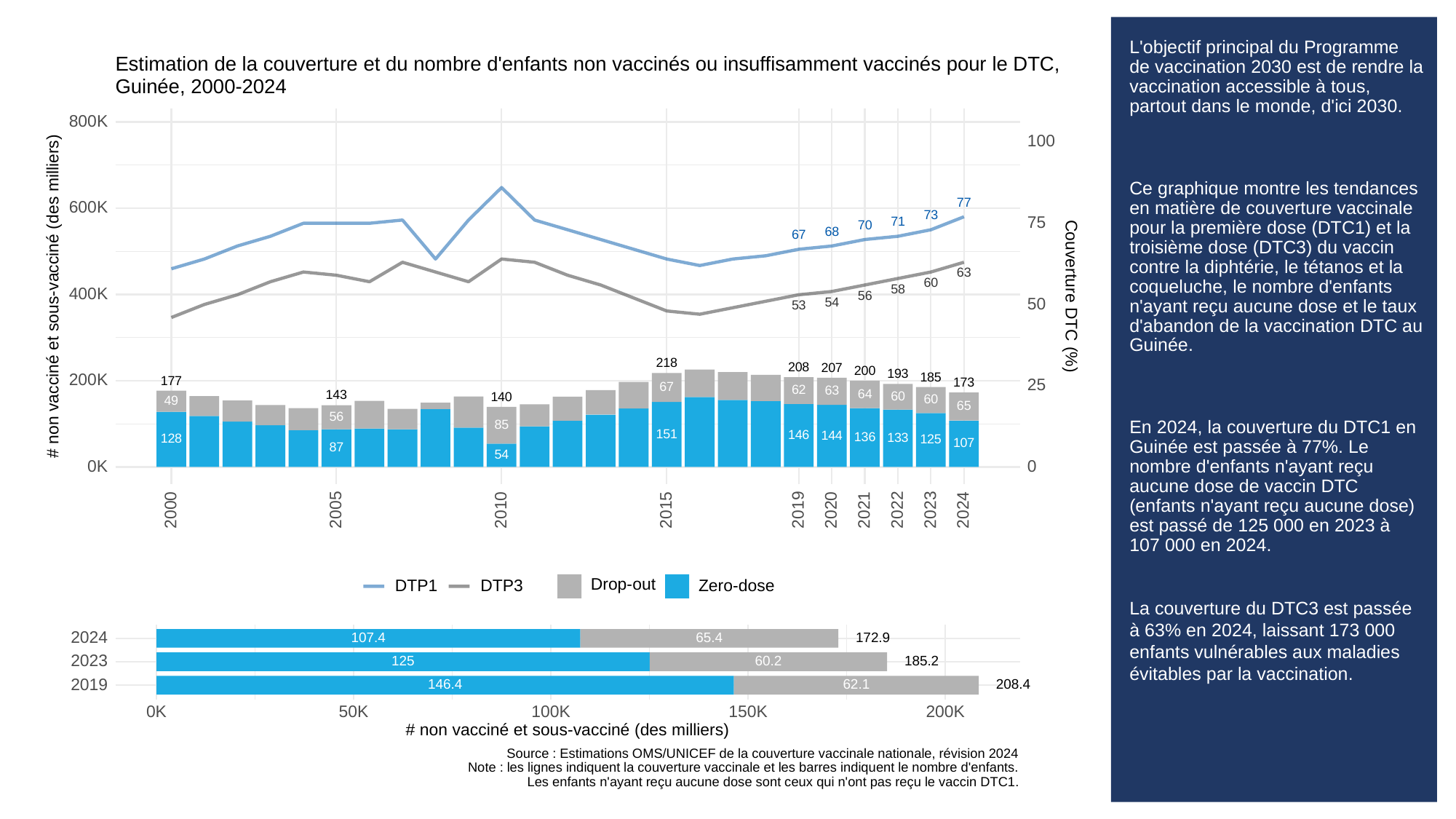

# L'objectif principal du Programme de vaccination 2030 est de rendre la vaccination accessible à tous, partout dans le monde, d'ici 2030.

Ce graphique montre les tendances en matière de couverture vaccinale pour la première dose (DTC1) et la troisième dose (DTC3) du vaccin contre la diphtérie, le tétanos et la coqueluche, le nombre d'enfants n'ayant reçu aucune dose et le taux d'abandon de la vaccination DTC au Guinée.

En 2024, la couverture du DTC1 en Guinée est passée à 77%. Le nombre d'enfants n'ayant reçu aucune dose de vaccin DTC (enfants n'ayant reçu aucune dose) est passé de 125 000 en 2023 à 107 000 en 2024.

La couverture du DTC3 est passée à 63% en 2024, laissant 173 000 enfants vulnérables aux maladies évitables par la vaccination.

Estimation de la couverture et du nombre d'enfants non vaccinés ou insuffisamment vaccinés pour le DTC,
Guinée, 2000-2024

800K

100

77
600K

73
75
71
70
68
67

63
60
58
400K
# non vacciné et sous-vacciné (des milliers)
Couverture DTC (%)
56

54
50
53

218
208
207
200

193

185
200K

177

173
25

67

62
63

64

143
60

140
60

49

65

56

85

151

146
144
136
133
128
125
107
87

54
0K
0

2023
2000
2005
2010
2015
2019
2020
2021
2022
2024

Drop-out
DTP3
Zero-dose
DTP1

2024
107.4
65.4
172.9

2023
125
60.2
185.2

2019
146.4
62.1
208.4

0K
50K
100K
150K
200K
# non vacciné et sous-vacciné (des milliers)
Source : Estimations OMS/UNICEF de la couverture vaccinale nationale, révision 2024
Note : les lignes indiquent la couverture vaccinale et les barres indiquent le nombre d'enfants.
Les enfants n'ayant reçu aucune dose sont ceux qui n'ont pas reçu le vaccin DTC1.